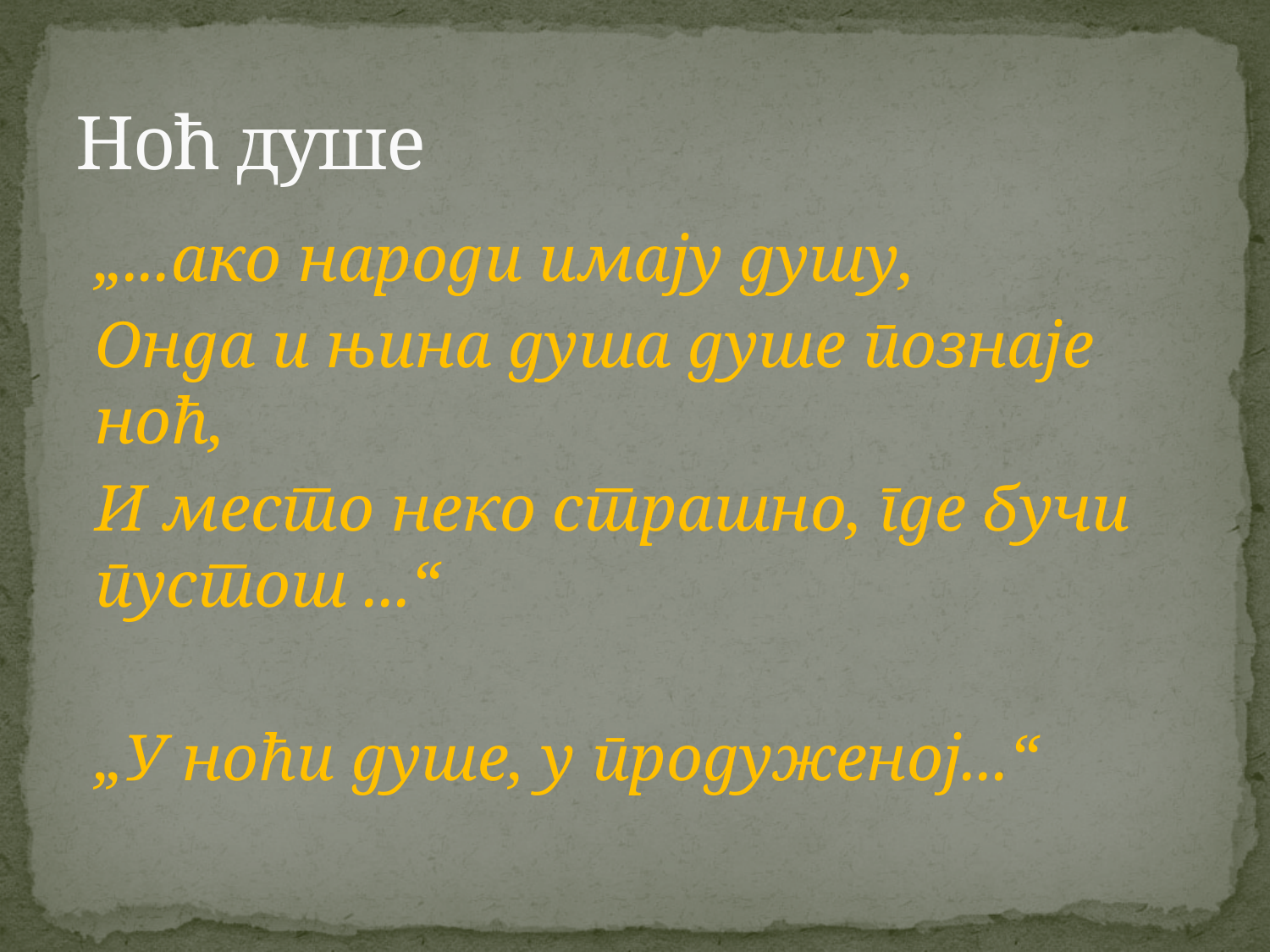

# Ноћ душе
„...ако народи имају душу,
Онда и њина душа душе познаје ноћ,
И место неко страшно, где бучи пустош ...“

„У ноћи душе, у продуженој...“